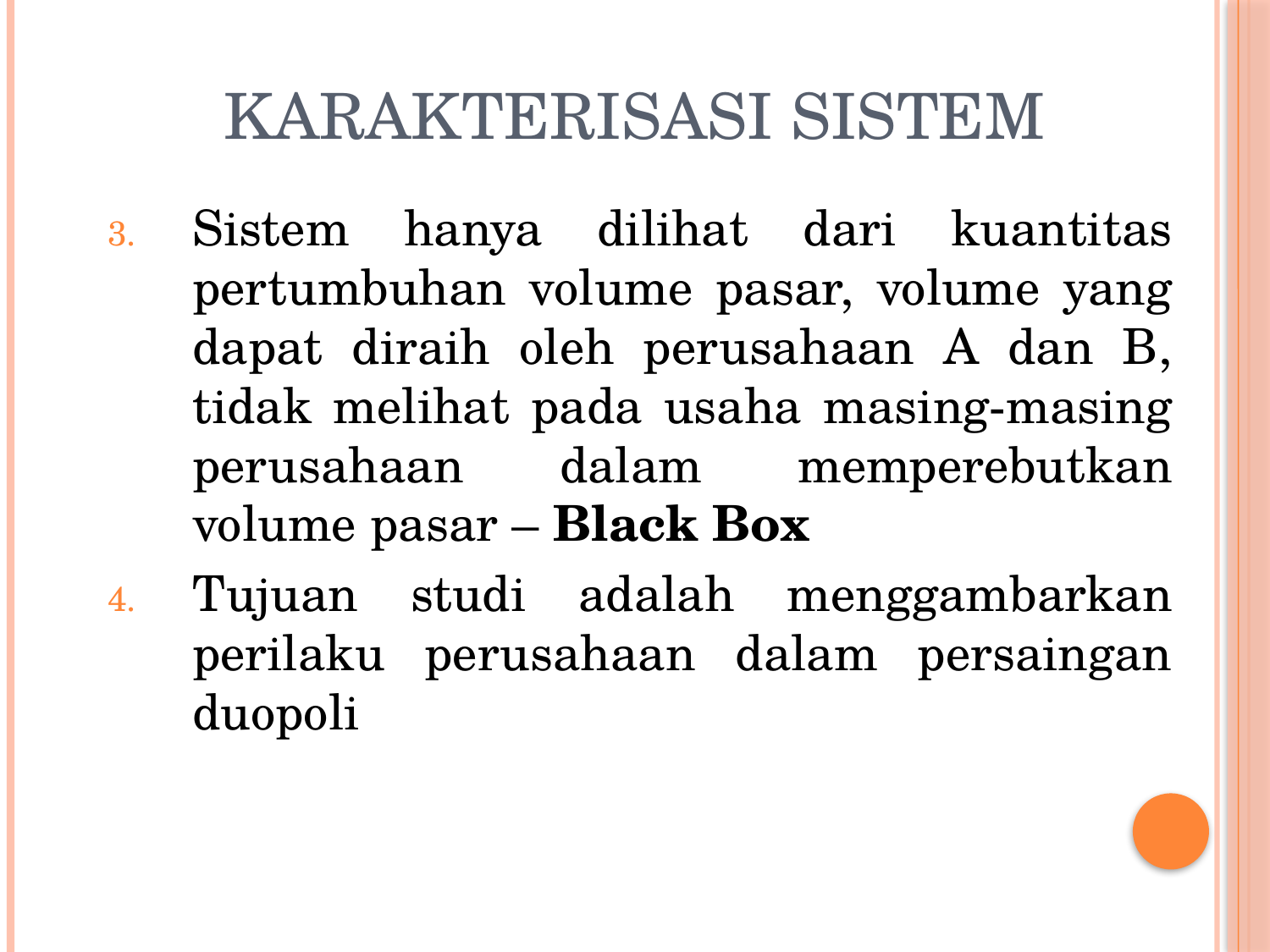

# Karakterisasi Sistem
Sistem hanya dilihat dari kuantitas pertumbuhan volume pasar, volume yang dapat diraih oleh perusahaan A dan B, tidak melihat pada usaha masing-masing perusahaan dalam memperebutkan volume pasar – Black Box
Tujuan studi adalah menggambarkan perilaku perusahaan dalam persaingan duopoli